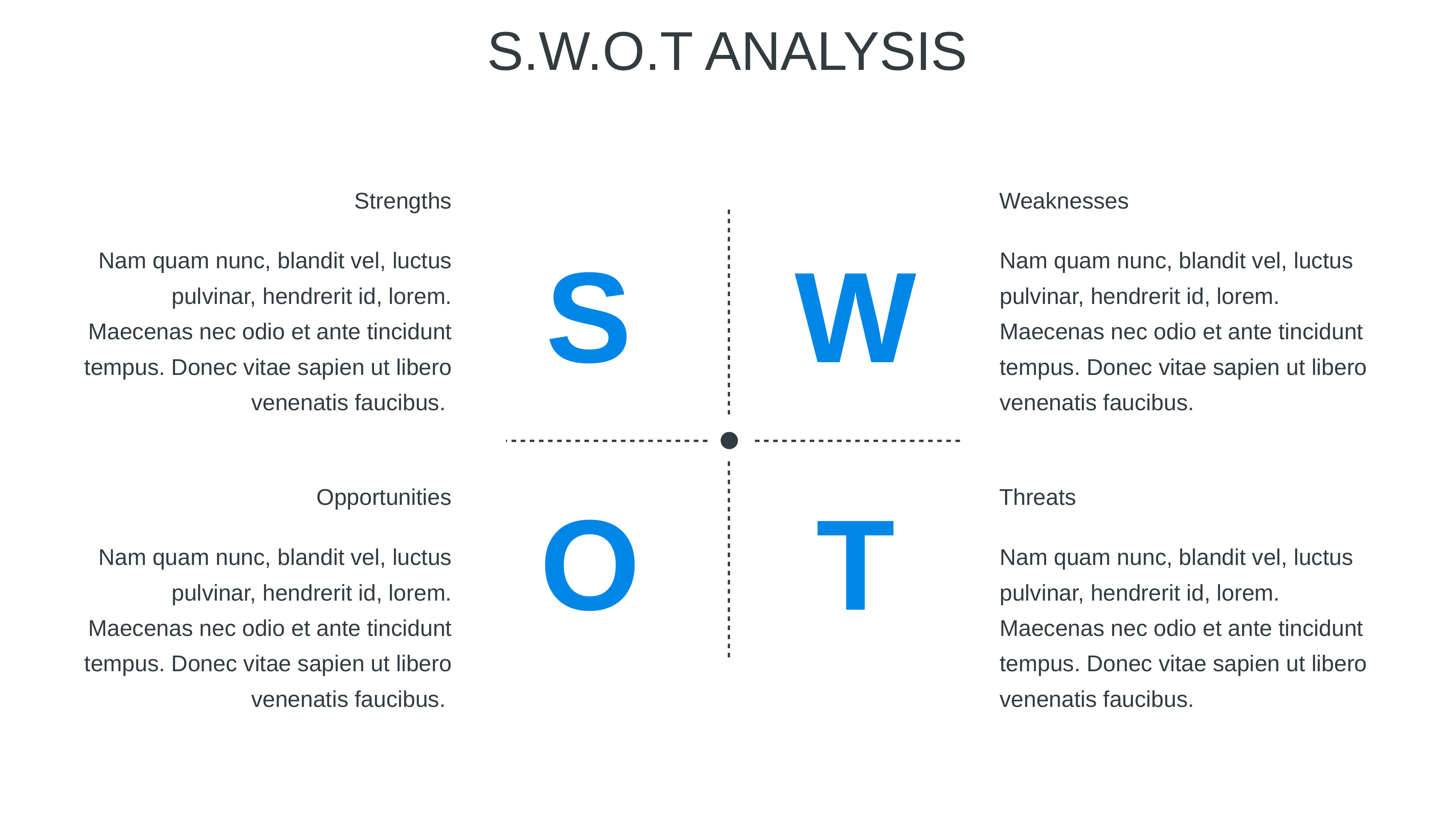

S.W.O.T Analysis
Strengths
Weaknesses

Nam quam nunc, blandit vel, luctus pulvinar, hendrerit id, lorem. Maecenas nec odio et ante tincidunt tempus. Donec vitae sapien ut libero venenatis faucibus.
Nam quam nunc, blandit vel, luctus pulvinar, hendrerit id, lorem. Maecenas nec odio et ante tincidunt tempus. Donec vitae sapien ut libero venenatis faucibus.
S
W

Opportunities
Threats
O
T
Nam quam nunc, blandit vel, luctus pulvinar, hendrerit id, lorem. Maecenas nec odio et ante tincidunt tempus. Donec vitae sapien ut libero venenatis faucibus.
Nam quam nunc, blandit vel, luctus pulvinar, hendrerit id, lorem. Maecenas nec odio et ante tincidunt tempus. Donec vitae sapien ut libero venenatis faucibus.